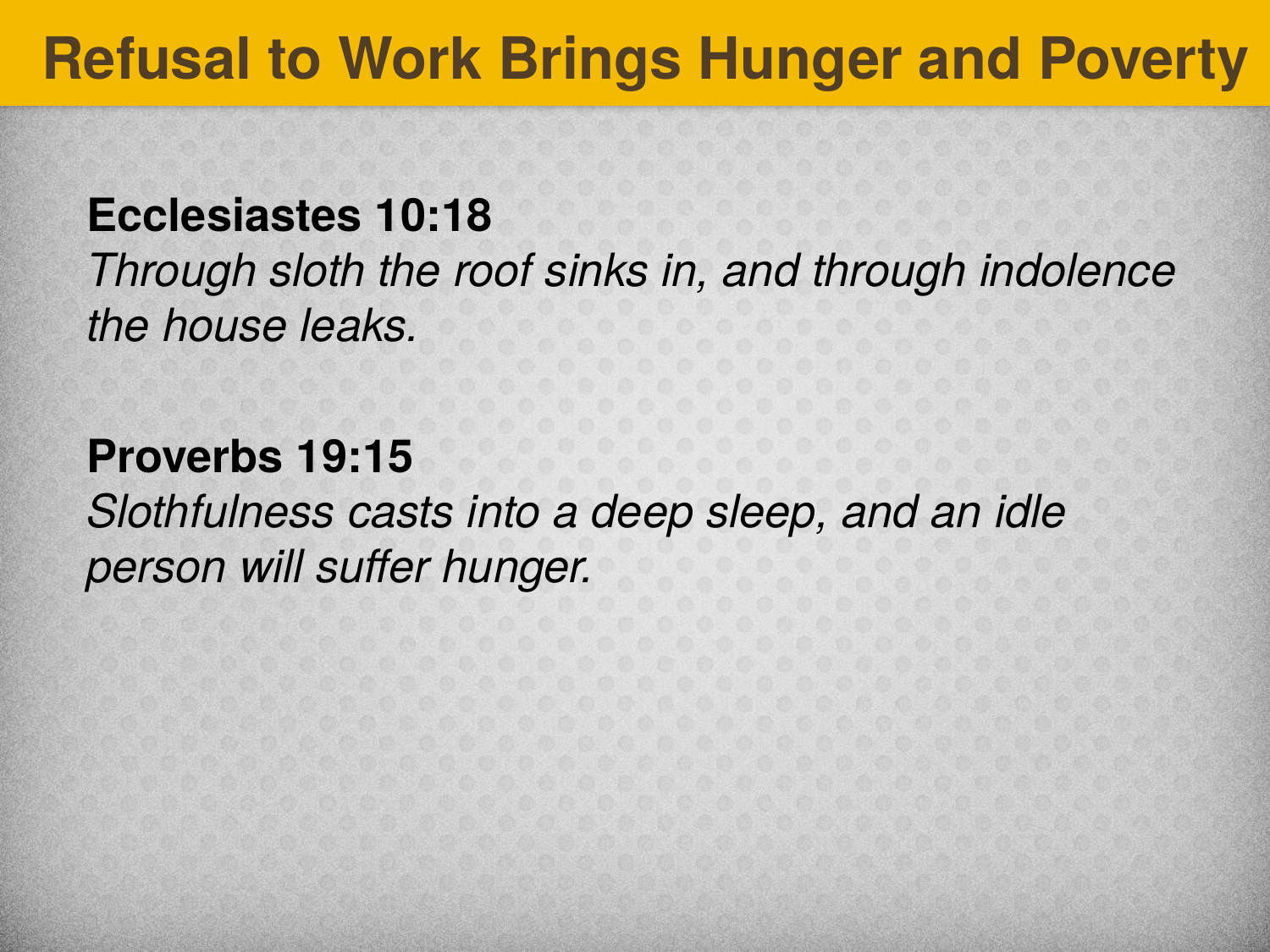

Refusal to Work Brings Hunger and Poverty
Ecclesiastes 10:18
Through sloth the roof sinks in, and through indolence the house leaks.

Proverbs 19:15
Slothfulness casts into a deep sleep, and an idle person will suffer hunger.